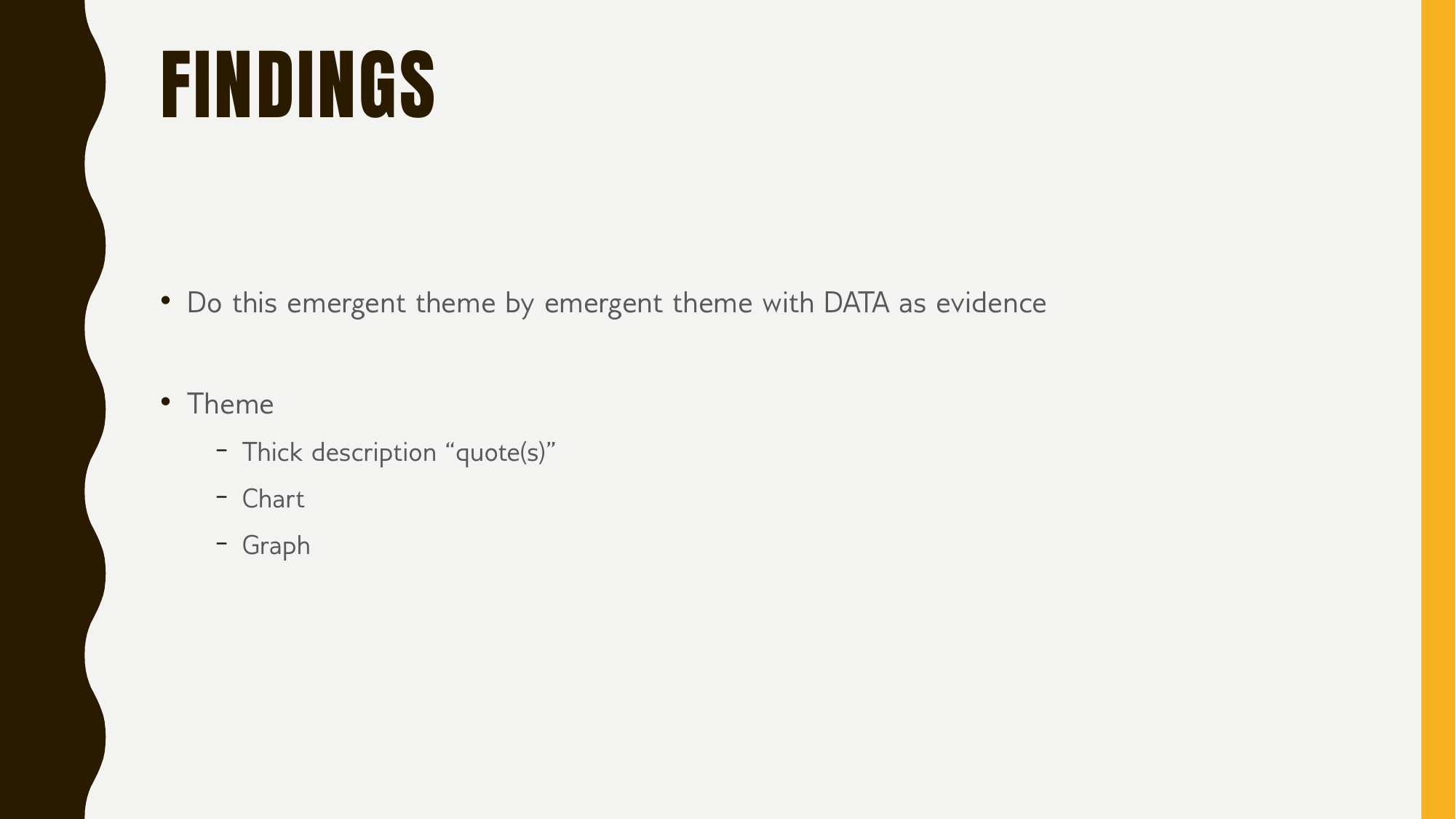

# findings
Do this emergent theme by emergent theme with DATA as evidence

Theme
Thick description “quote(s)”
Chart
Graph